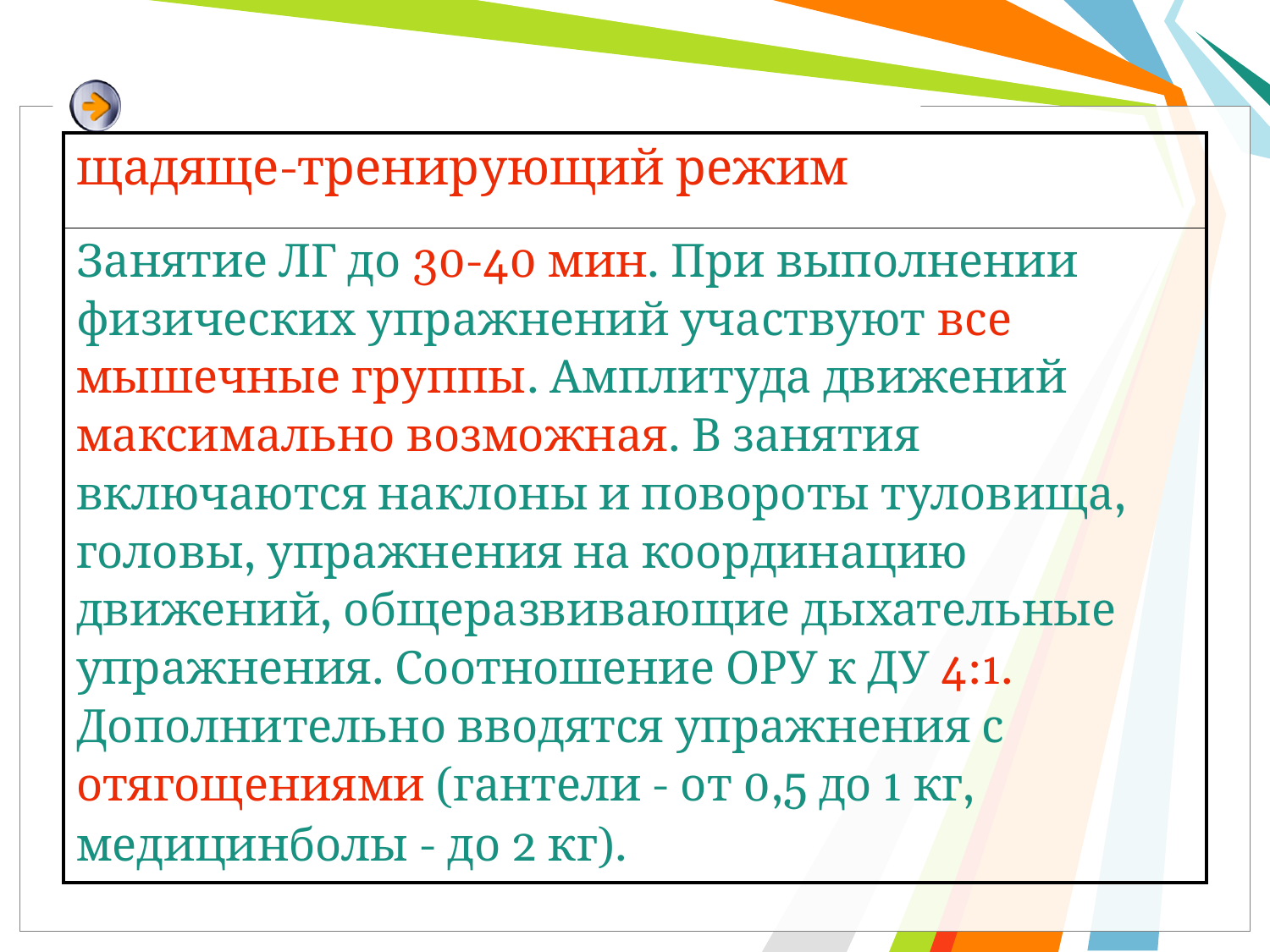

#
| щадяще-тренирующий режим |
| --- |
| Занятие ЛГ до 30-40 мин. При выполнении физических упражнений участвуют все мышечные группы. Амплитуда движений максимально возможная. В занятия включаются наклоны и повороты туловища, головы, упражнения на координацию движений, общеразвивающие дыхательные упражнения. Соотношение ОРУ к ДУ 4:1. Дополнительно вводятся упражнения с отягощениями (гантели - от 0,5 до 1 кг, медицинболы - до 2 кг). |